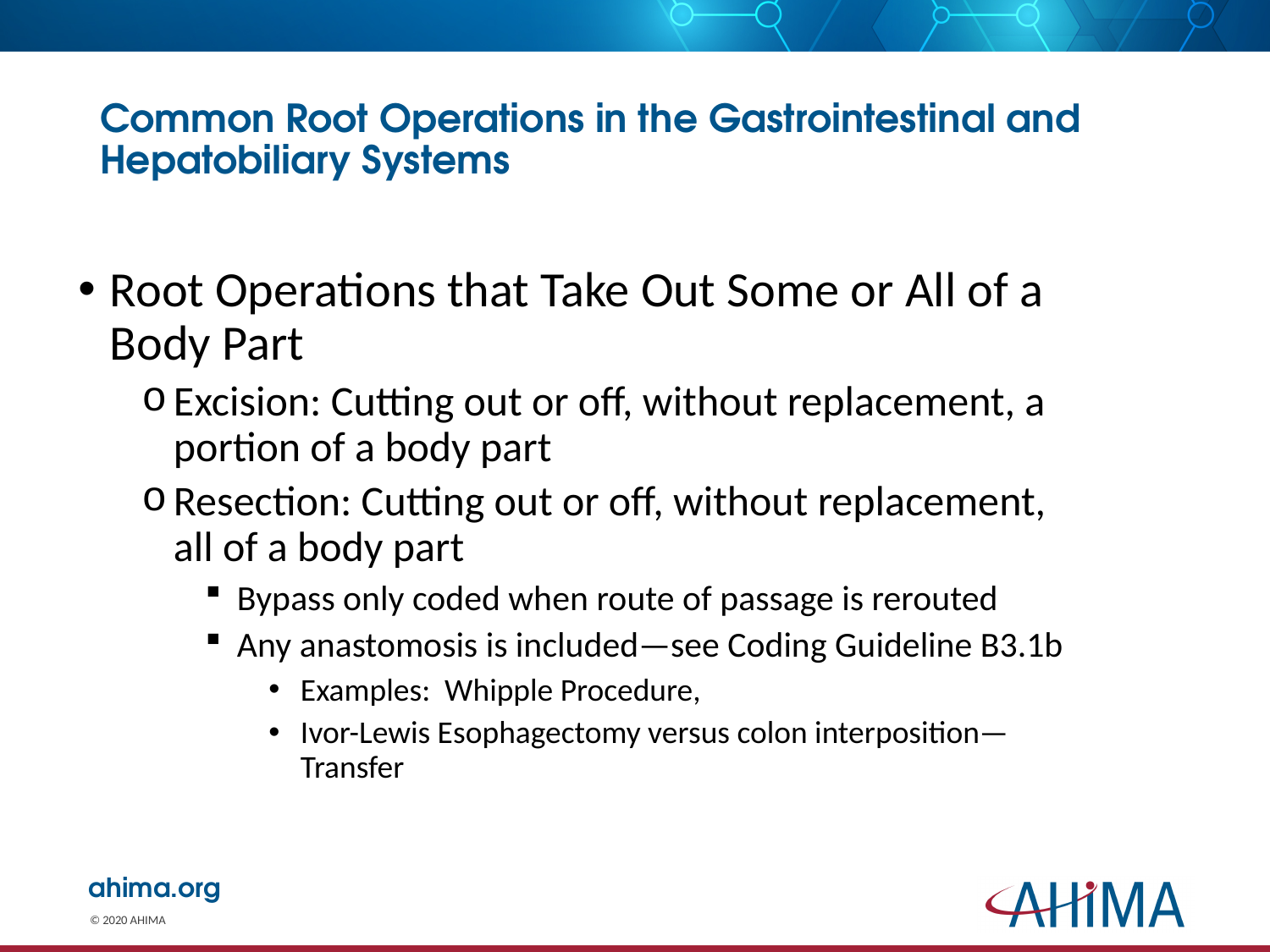

# Common Root Operations in the Gastrointestinal and Hepatobiliary Systems
Root Operations that Take Out Some or All of a Body Part
Excision: Cutting out or off, without replacement, a portion of a body part
Resection: Cutting out or off, without replacement, all of a body part
Bypass only coded when route of passage is rerouted
Any anastomosis is included—see Coding Guideline B3.1b
Examples:  Whipple Procedure,
Ivor-Lewis Esophagectomy versus colon interposition— Transfer